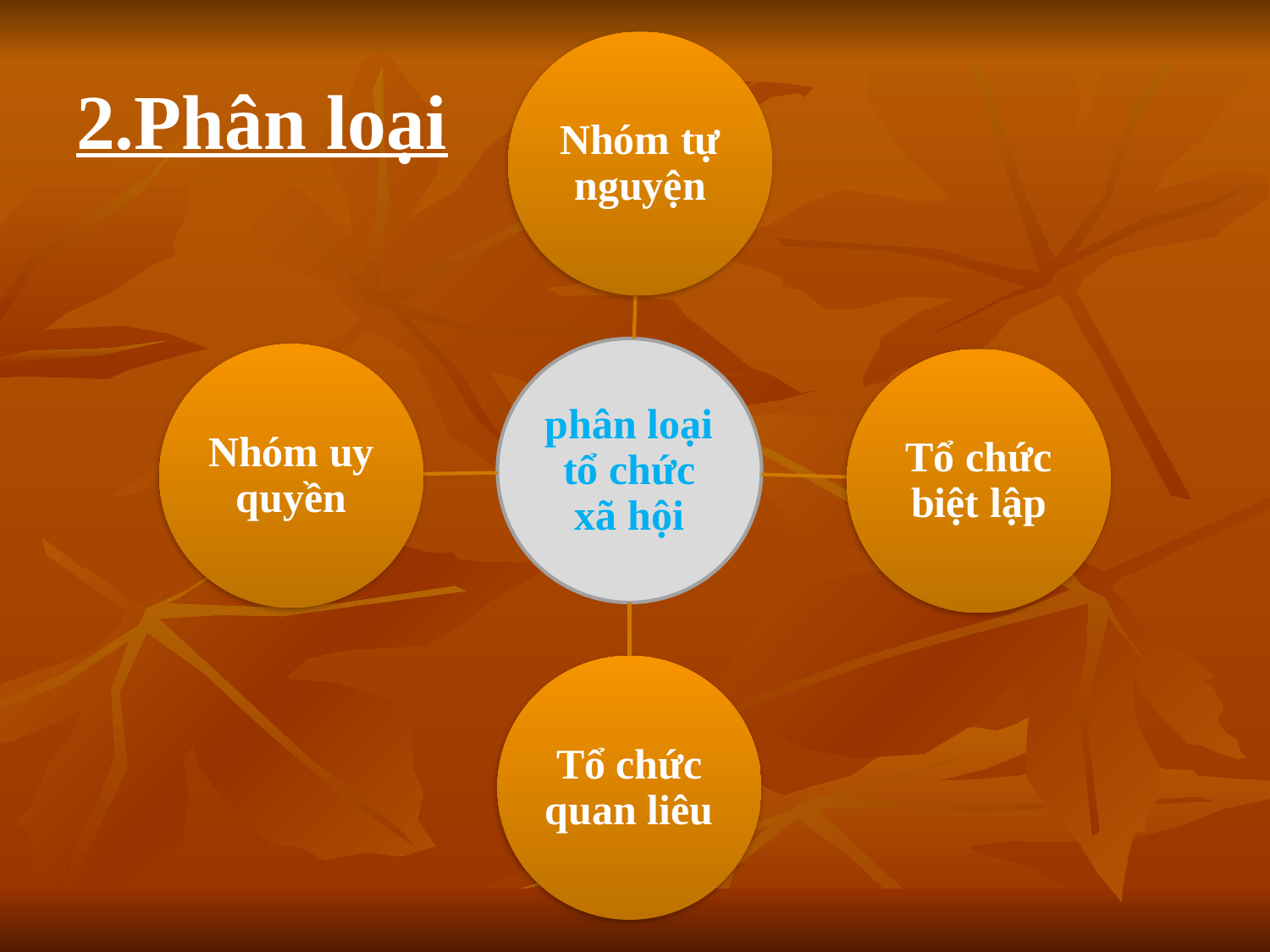

phân loại tổ chức xã hội

Nhóm tự nguyện

Tổ chức biệt lập

Tổ chức quan liêu

Nhóm uy quyền
# 2.Phân loại